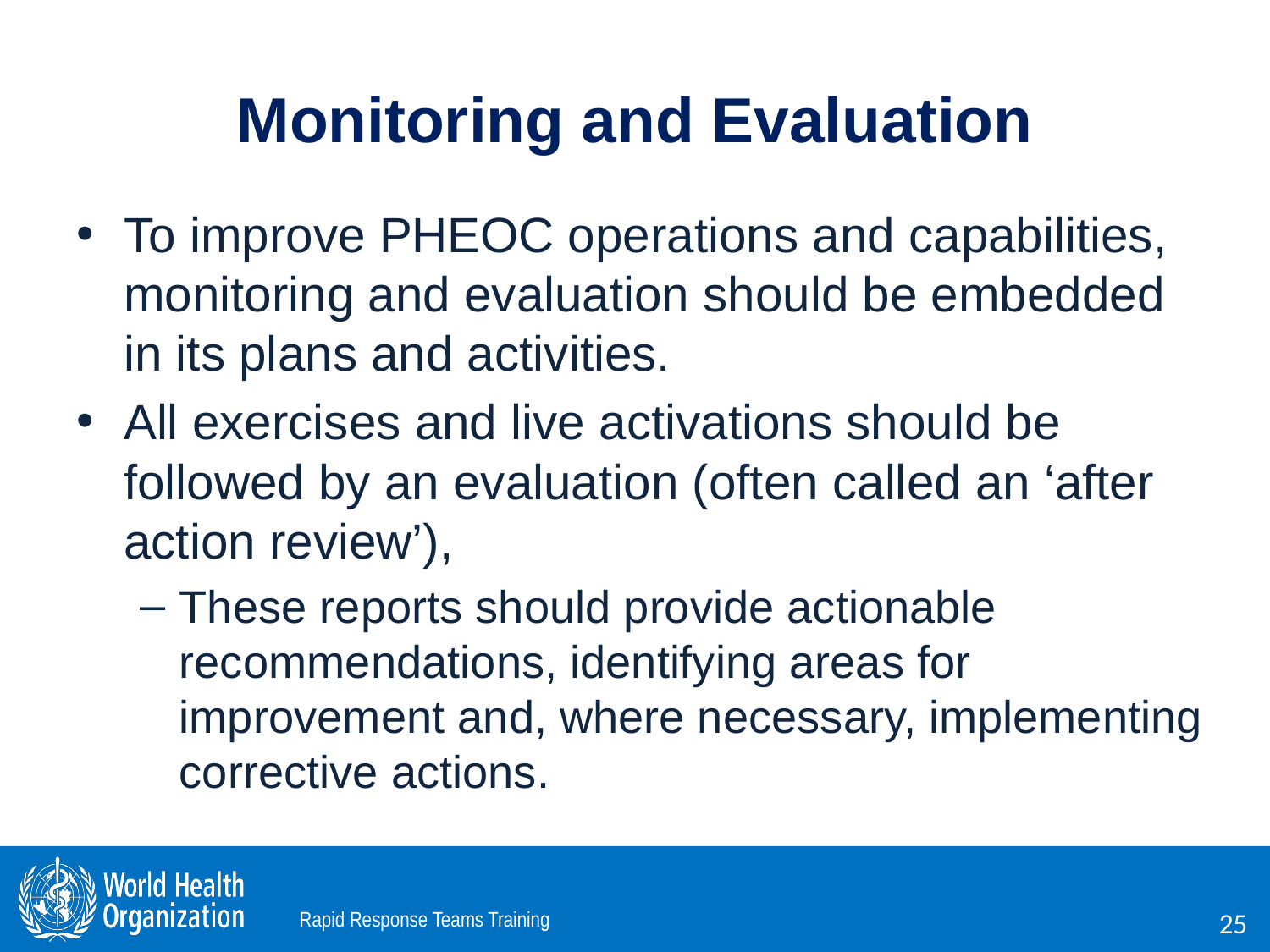

# Monitoring and Evaluation
To improve PHEOC operations and capabilities, monitoring and evaluation should be embedded in its plans and activities.
All exercises and live activations should be followed by an evaluation (often called an ‘after action review’),
These reports should provide actionable recommendations, identifying areas for improvement and, where necessary, implementing corrective actions.